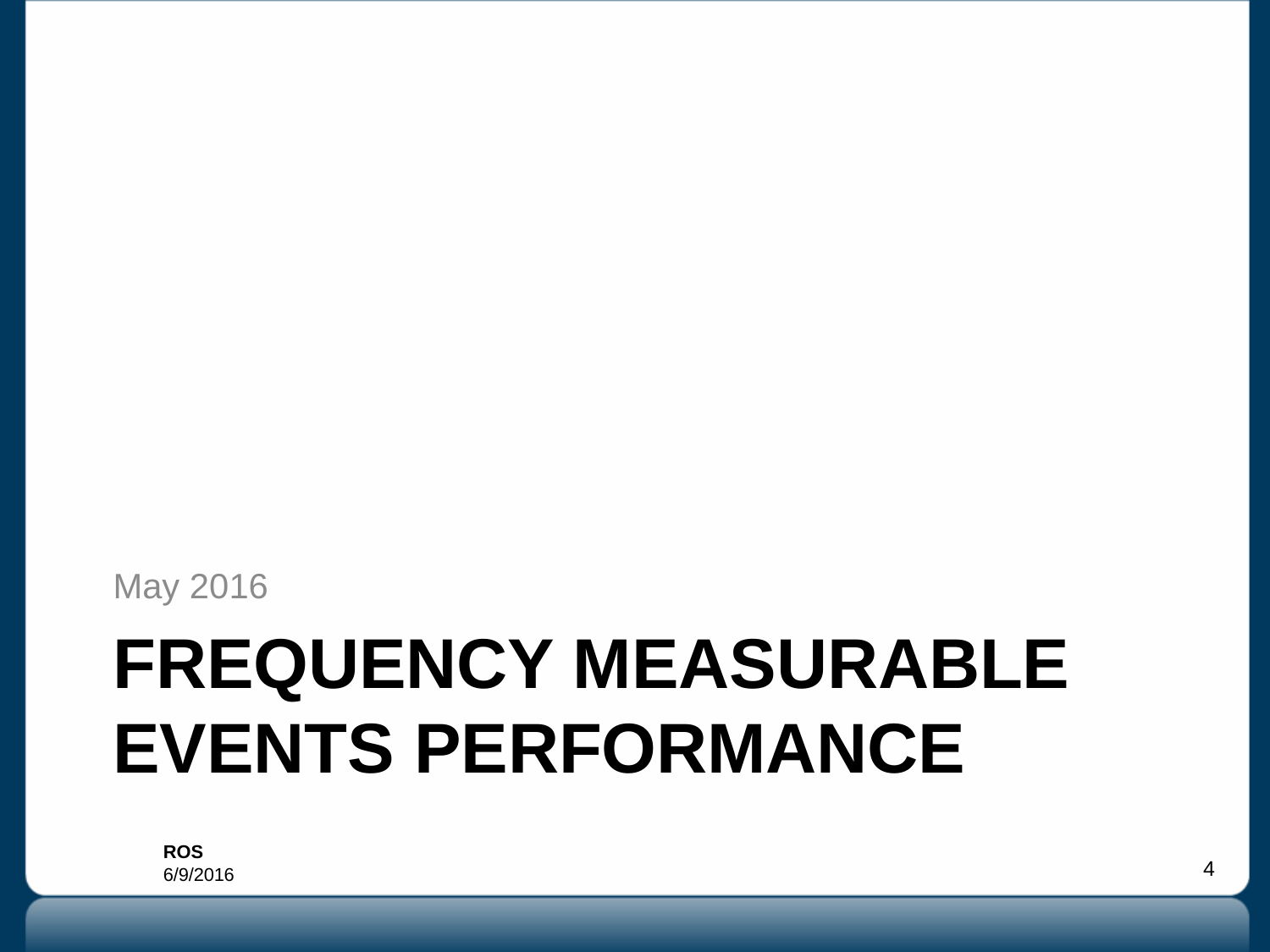

May 2016
# Frequency Measurable Events Performance